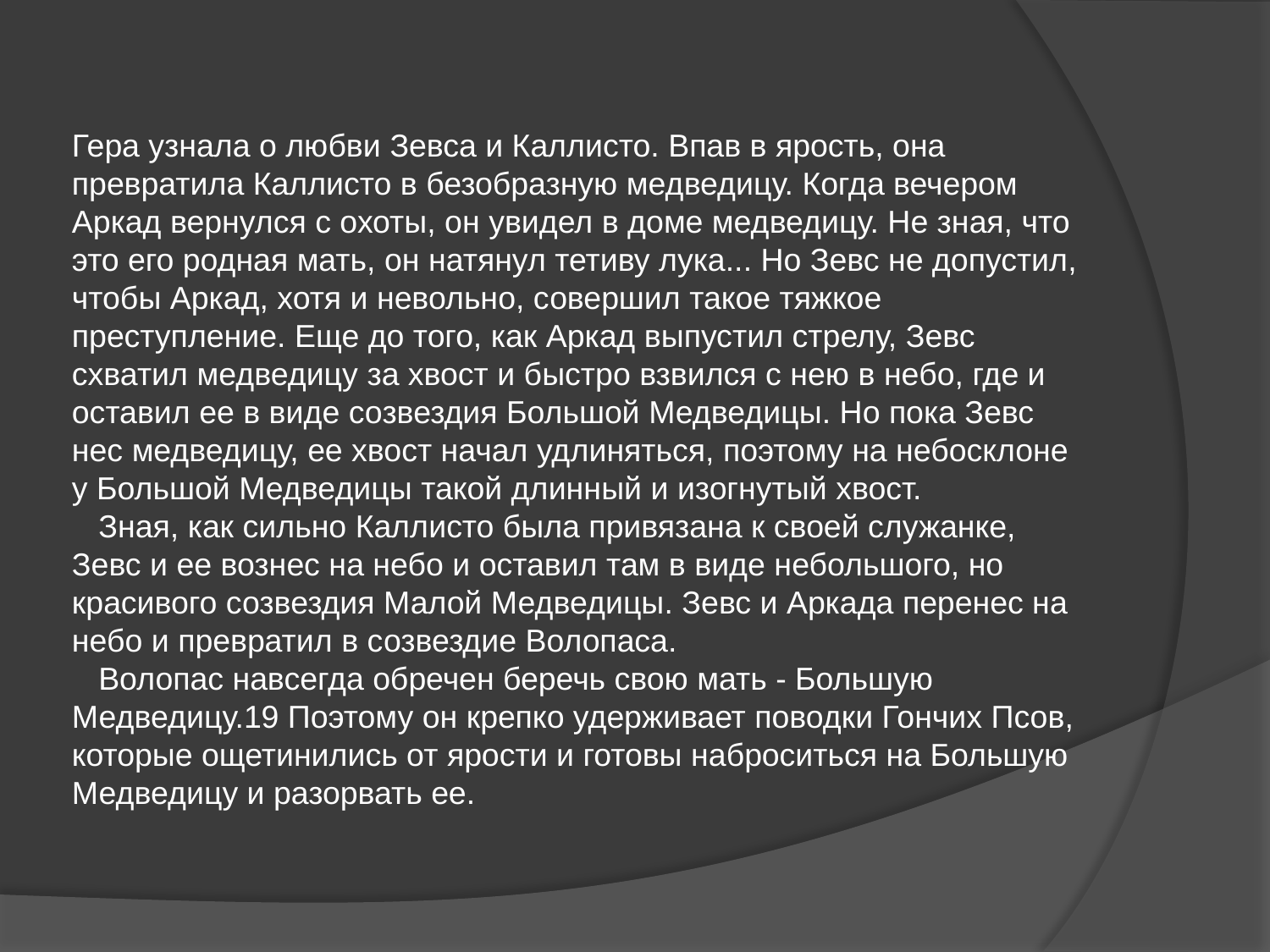

Гера узнала о любви Зевса и Каллисто. Впав в ярость, она превратила Каллисто в безобразную медведицу. Когда вечером Аркад вернулся с охоты, он увидел в доме медведицу. Не зная, что это его родная мать, он натянул тетиву лука... Но Зевс не допустил, чтобы Аркад, хотя и невольно, совершил такое тяжкое преступление. Еще до того, как Аркад выпустил стрелу, Зевс схватил медведицу за хвост и быстро взвился с нею в небо, где и оставил ее в виде созвездия Большой Медведицы. Но пока Зевс нес медведицу, ее хвост начал удлиняться, поэтому на небосклоне у Большой Медведицы такой длинный и изогнутый хвост.
   Зная, как сильно Каллисто была привязана к своей служанке, Зевс и ее вознес на небо и оставил там в виде небольшого, но красивого созвездия Малой Медведицы. Зевс и Аркада перенес на небо и превратил в созвездие Волопаса.
   Волопас навсегда обречен беречь свою мать - Большую Медведицу.19 Поэтому он крепко удерживает поводки Гончих Псов, которые ощетинились от ярости и готовы наброситься на Большую Медведицу и разорвать ее.